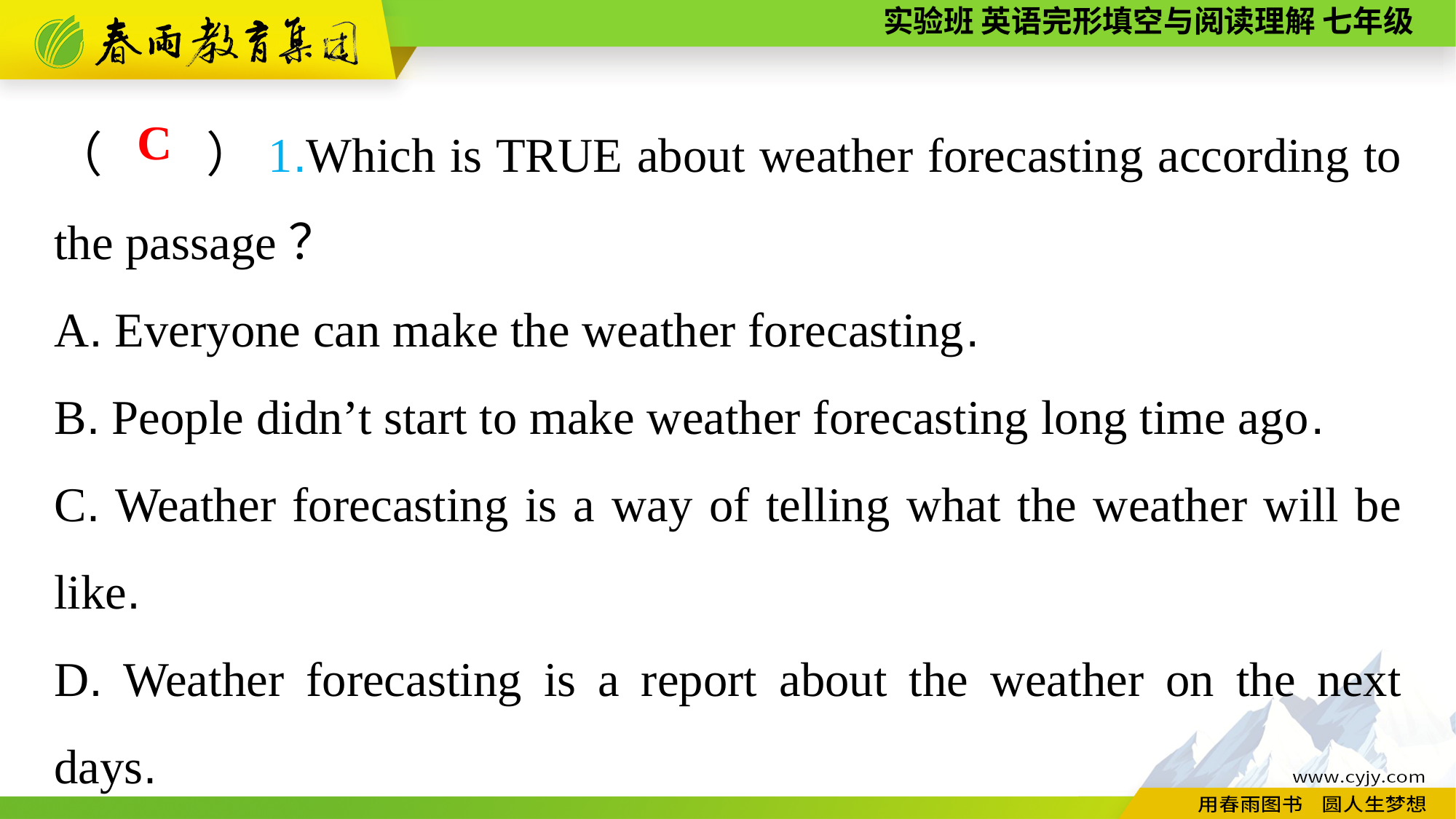

（　　）1.Which is TRUE about weather forecasting according to the passage？
A. Everyone can make the weather forecasting.
B. People didn’t start to make weather forecasting long time ago.
C. Weather forecasting is a way of telling what the weather will be like.
D. Weather forecasting is a report about the weather on the next days.
C